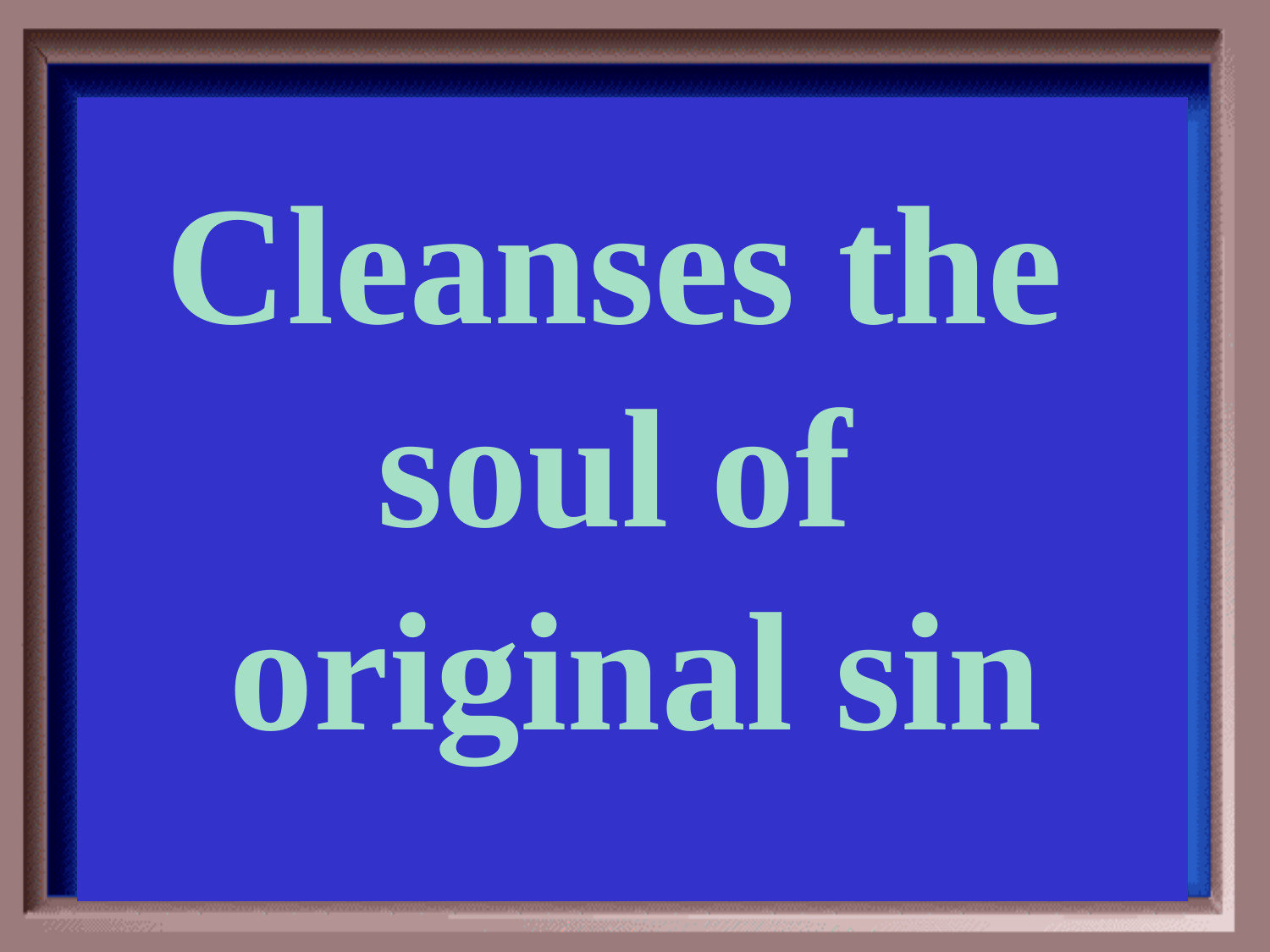

Category #5 $100 Question

Cleanses the
soul of
original sin